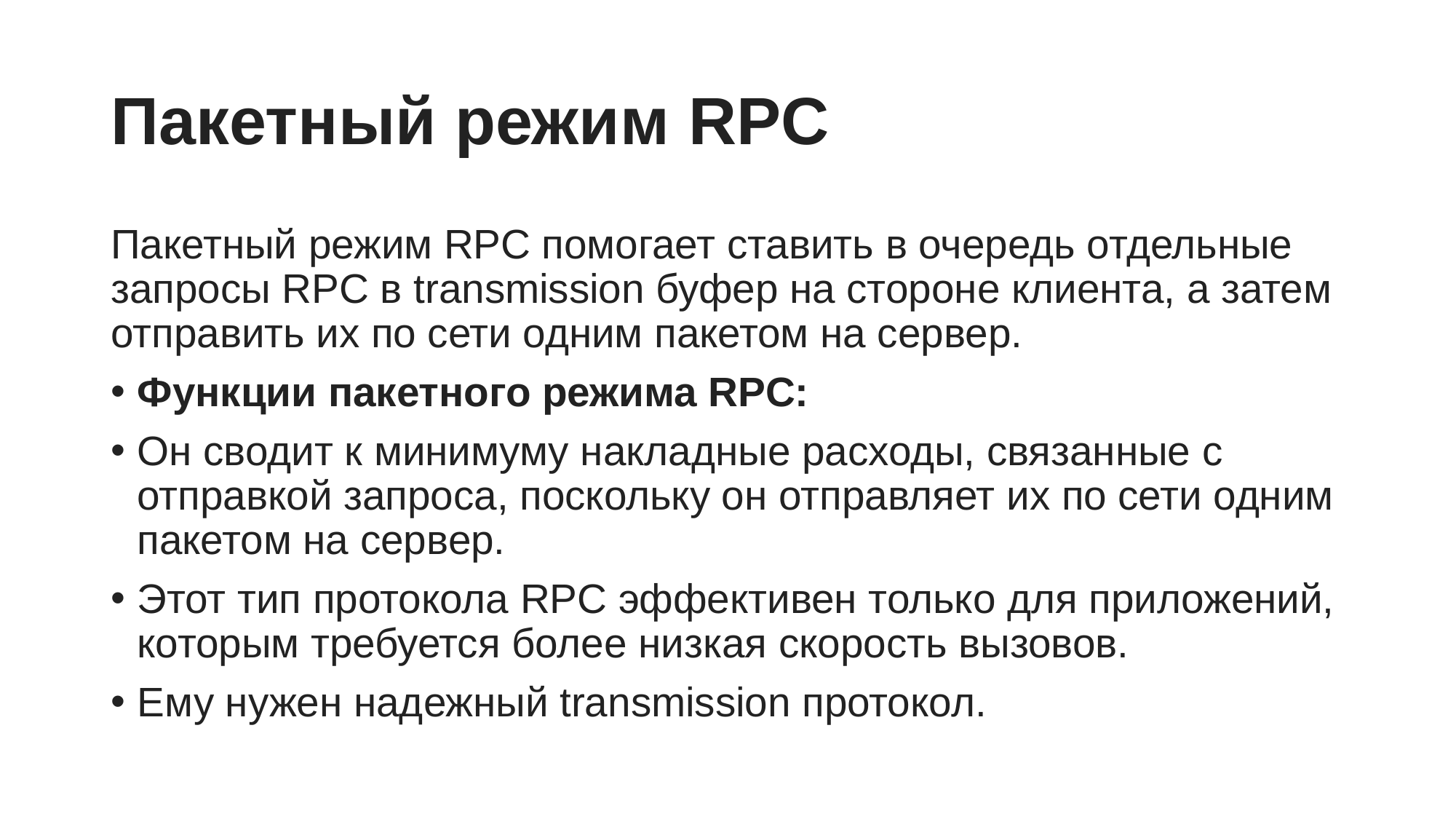

# Пакетный режим RPC
Пакетный режим RPC помогает ставить в очередь отдельные запросы RPC в transmission буфер на стороне клиента, а затем отправить их по сети одним пакетом на сервер.
Функции пакетного режима RPC:
Он сводит к минимуму накладные расходы, связанные с отправкой запроса, поскольку он отправляет их по сети одним пакетом на сервер.
Этот тип протокола RPC эффективен только для приложений, которым требуется более низкая скорость вызовов.
Ему нужен надежный transmission протокол.